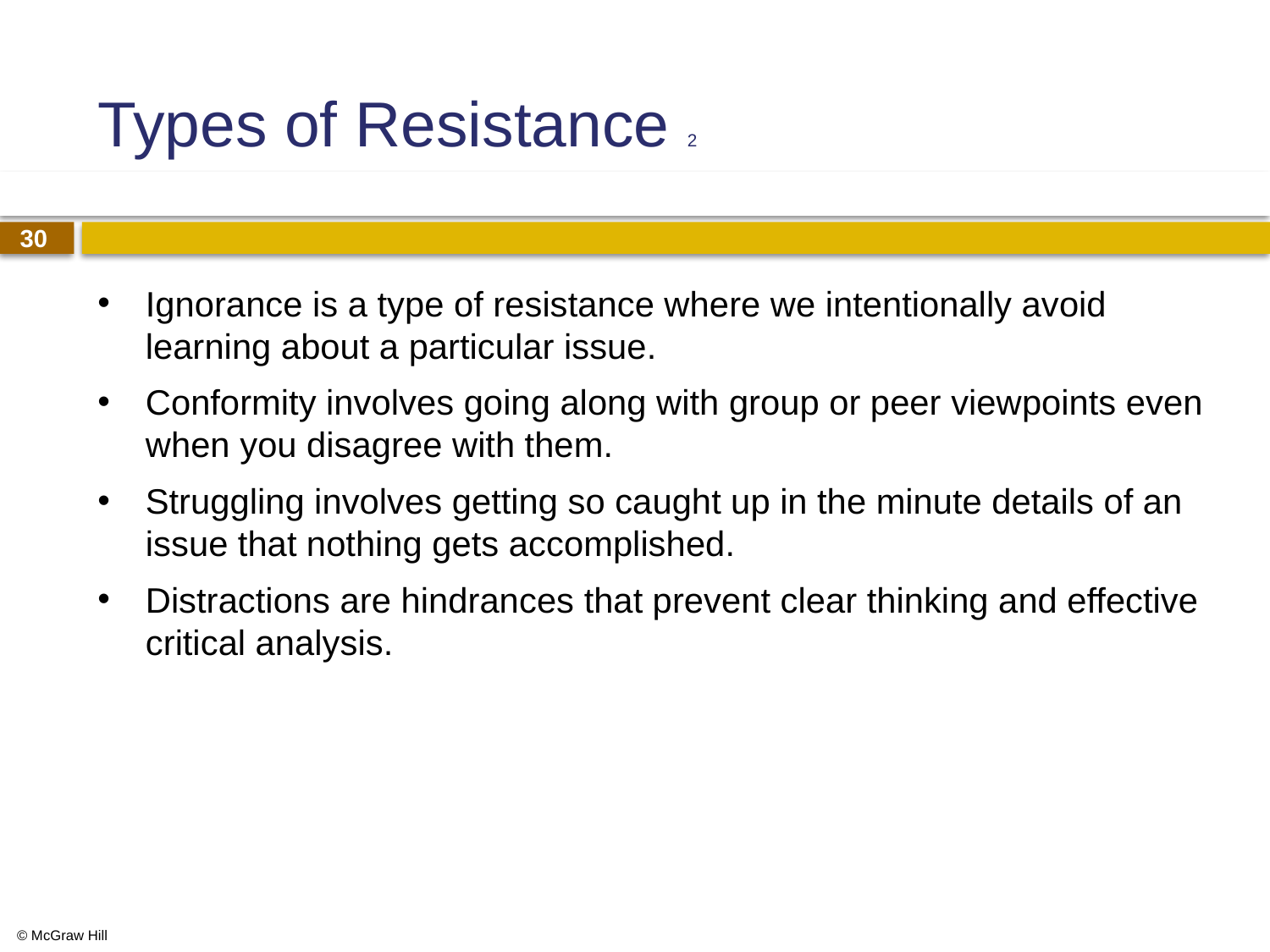

# Types of Resistance 2
Ignorance is a type of resistance where we intentionally avoid learning about a particular issue.
Conformity involves going along with group or peer viewpoints even when you disagree with them.
Struggling involves getting so caught up in the minute details of an issue that nothing gets accomplished.
Distractions are hindrances that prevent clear thinking and effective critical analysis.